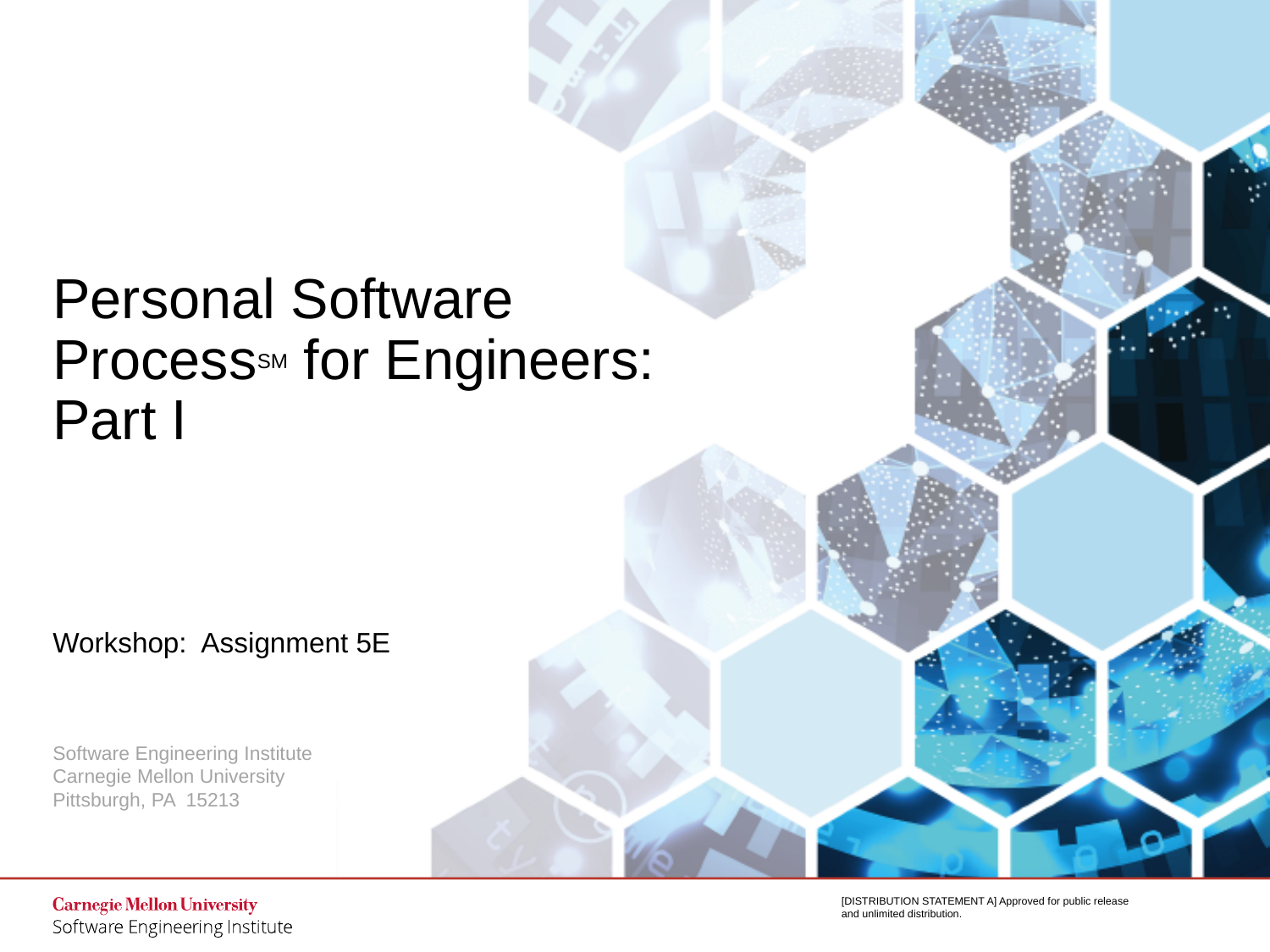

# Personal Software ProcessSM for Engineers: Part I
Workshop:  Assignment 5E